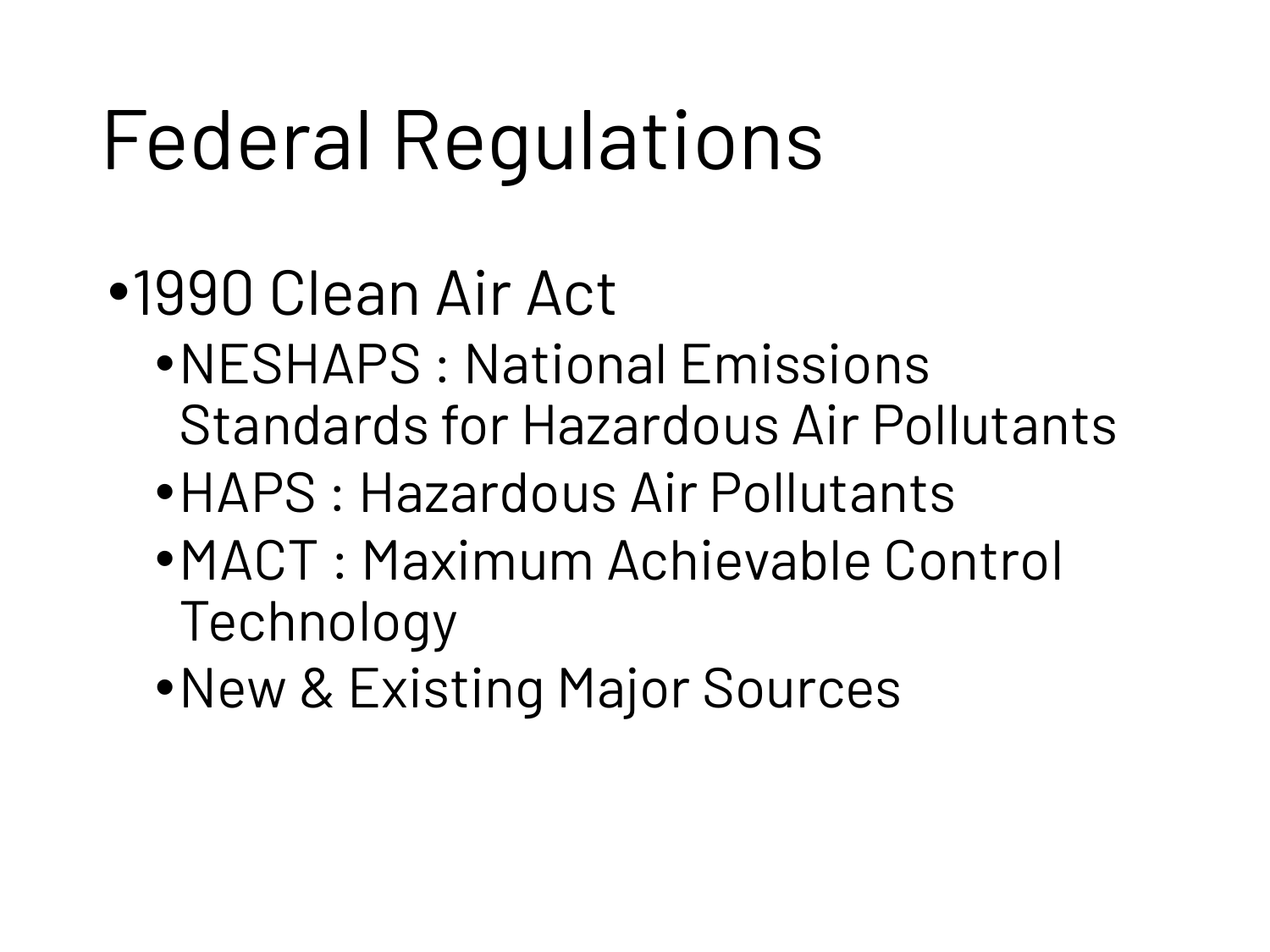

# Federal Regulations
1990 Clean Air Act
NESHAPS : National Emissions Standards for Hazardous Air Pollutants
HAPS : Hazardous Air Pollutants
MACT : Maximum Achievable Control Technology
New & Existing Major Sources